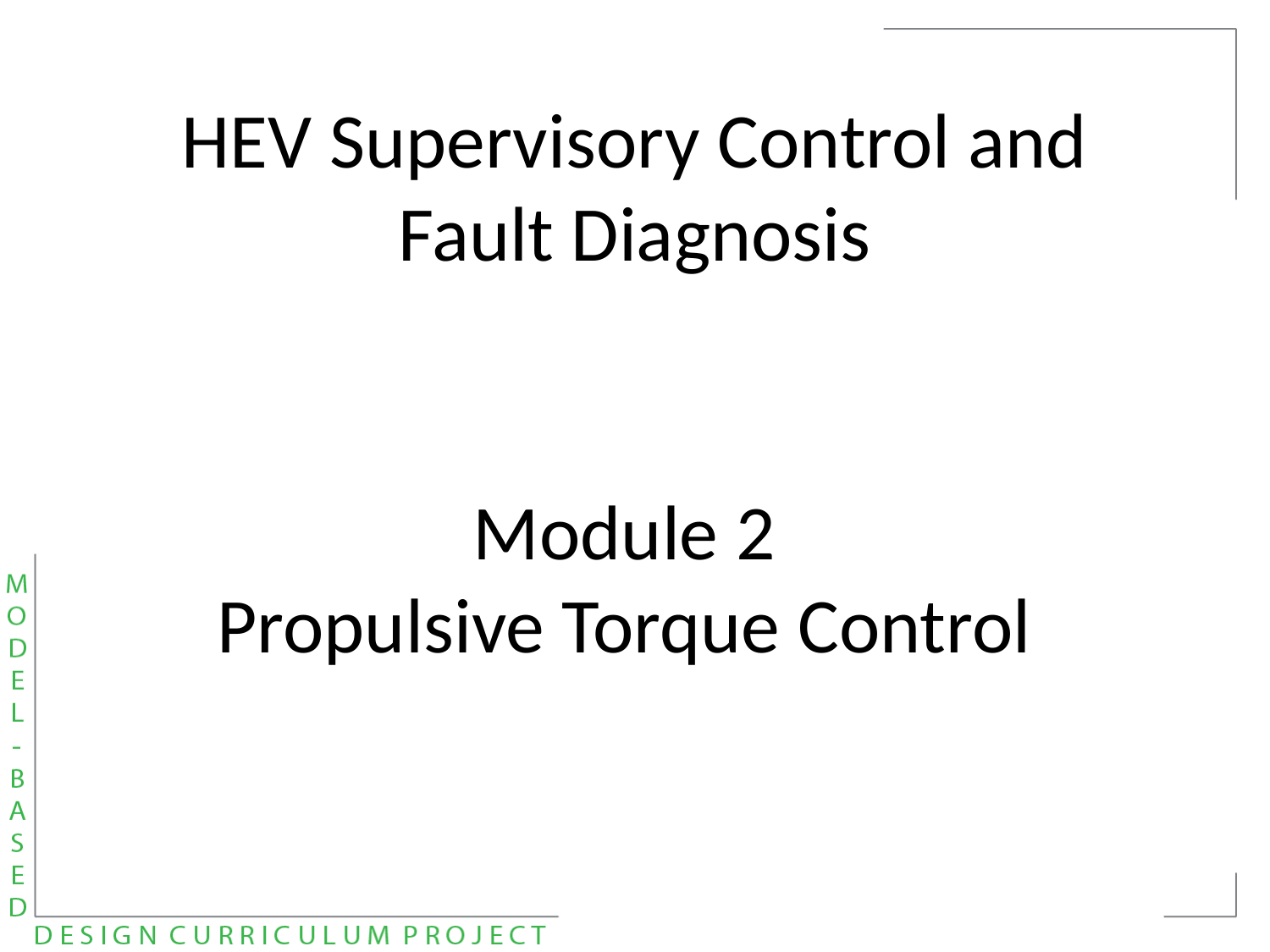

HEV Supervisory Control and Fault Diagnosis
Module 2
Propulsive Torque Control